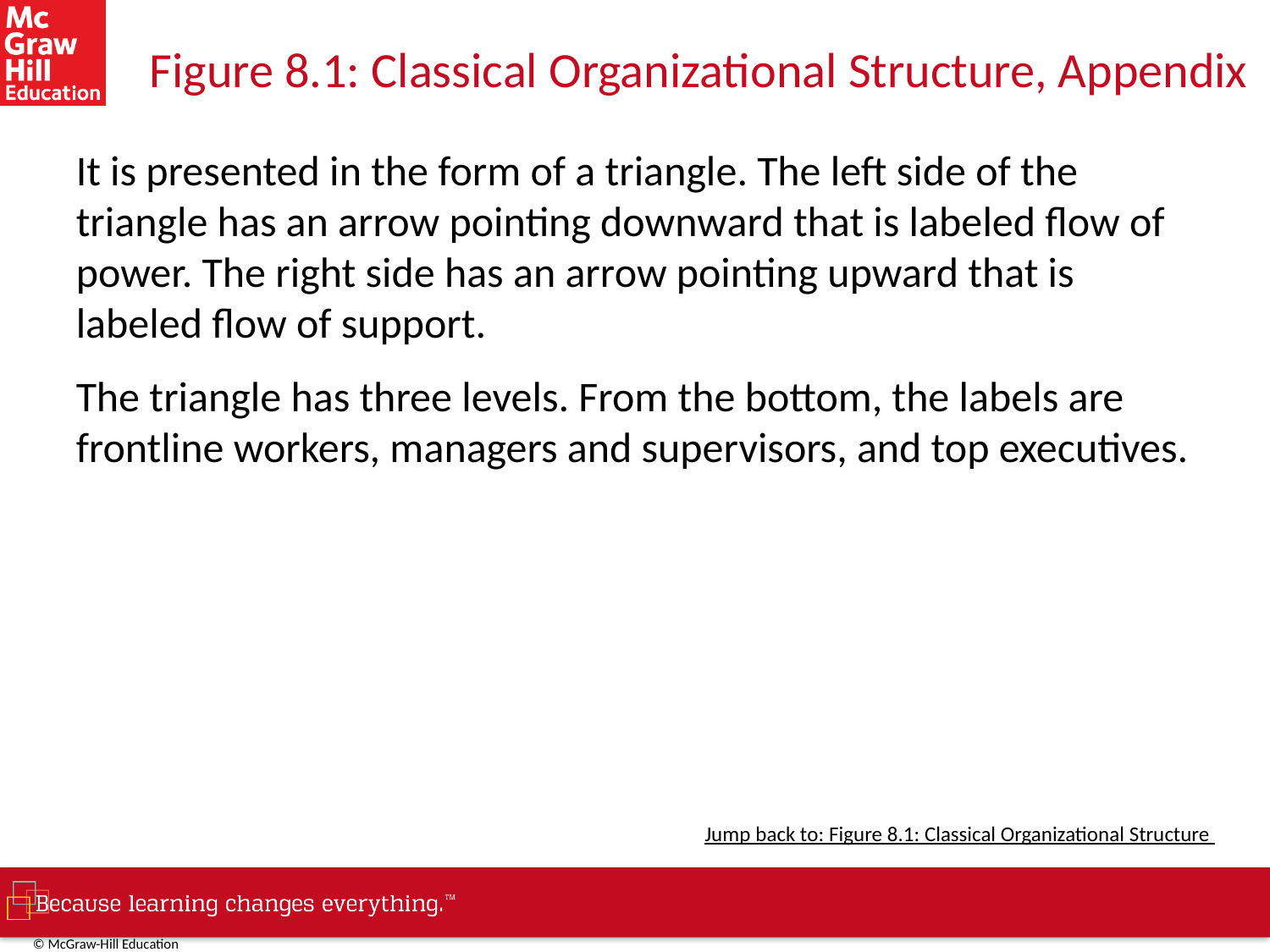

# Figure 8.1: Classical Organizational Structure, Appendix
It is presented in the form of a triangle. The left side of the triangle has an arrow pointing downward that is labeled flow of power. The right side has an arrow pointing upward that is labeled flow of support.
The triangle has three levels. From the bottom, the labels are frontline workers, managers and supervisors, and top executives.
Jump back to: Figure 8.1: Classical Organizational Structure